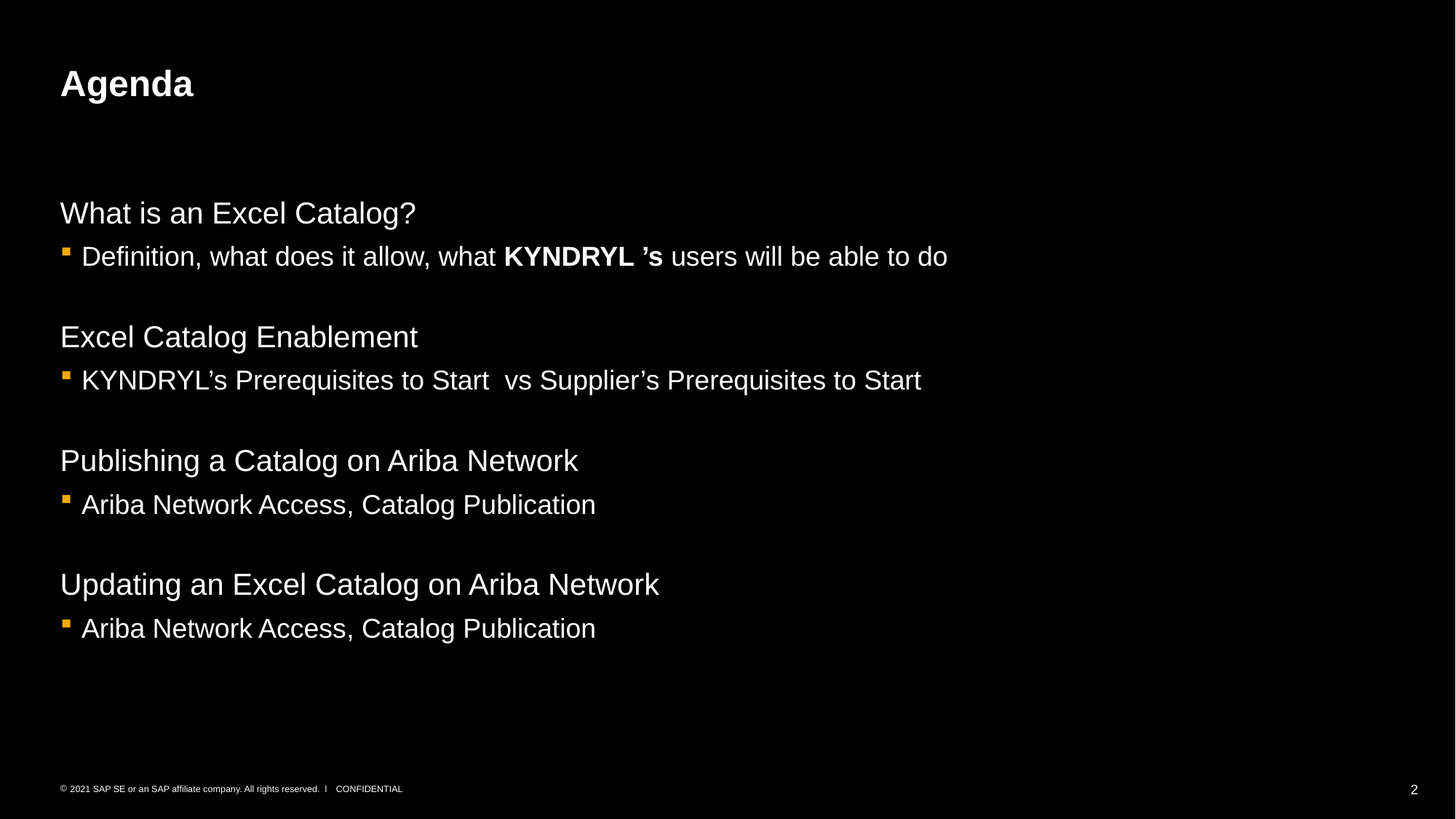

# Agenda
What is an Excel Catalog?
Definition, what does it allow, what KYNDRYL ’s users will be able to do
Excel Catalog Enablement
KYNDRYL’s Prerequisites to Start  vs Supplier’s Prerequisites to Start
Publishing a Catalog on Ariba Network
Ariba Network Access, Catalog Publication
Updating an Excel Catalog on Ariba Network
Ariba Network Access, Catalog Publication